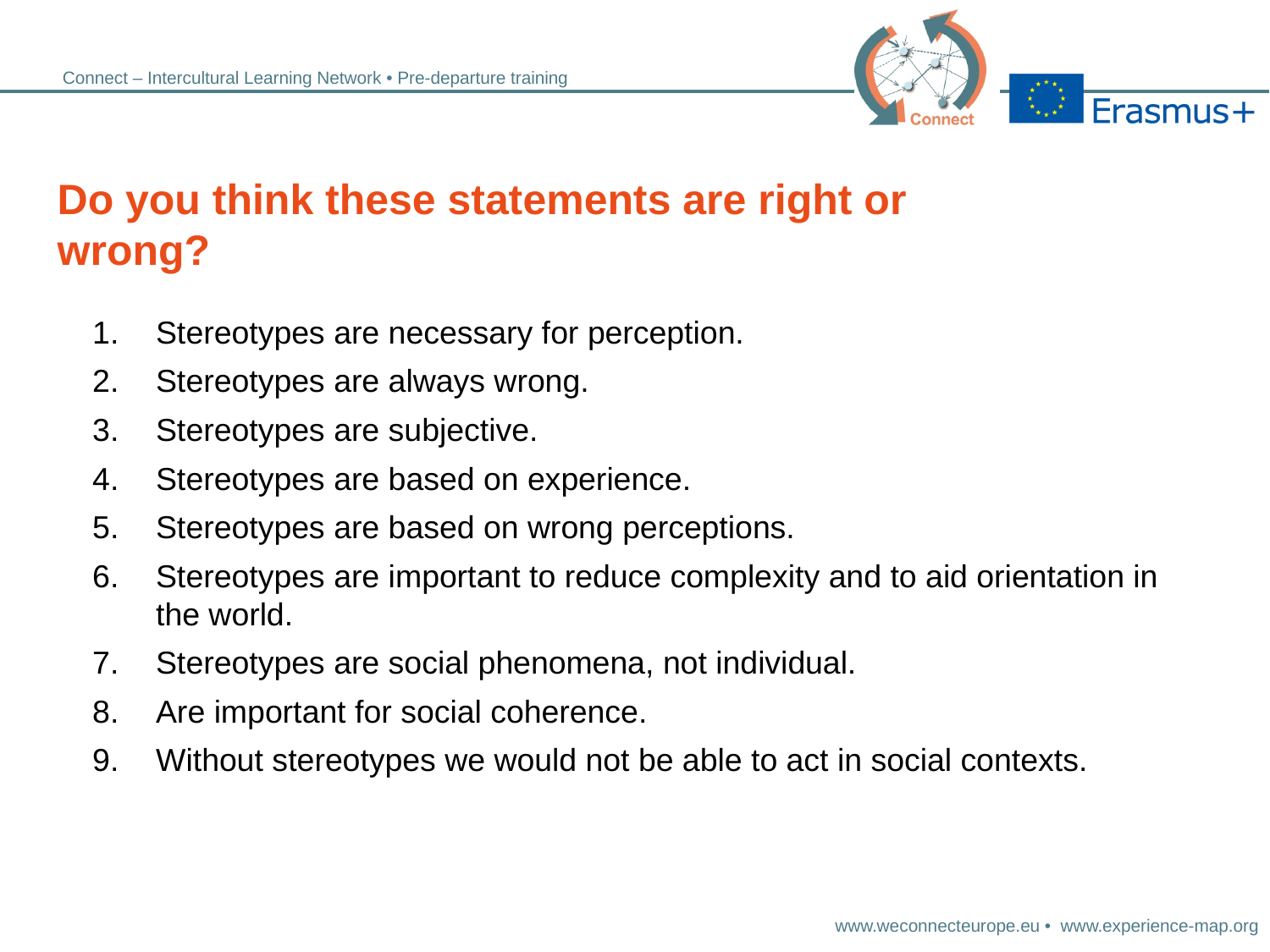

Do you think these statements are right or wrong?
Stereotypes are necessary for perception.
Stereotypes are always wrong.
Stereotypes are subjective.
Stereotypes are based on experience.
Stereotypes are based on wrong perceptions.
Stereotypes are important to reduce complexity and to aid orientation in the world.
Stereotypes are social phenomena, not individual.
Are important for social coherence.
Without stereotypes we would not be able to act in social contexts.